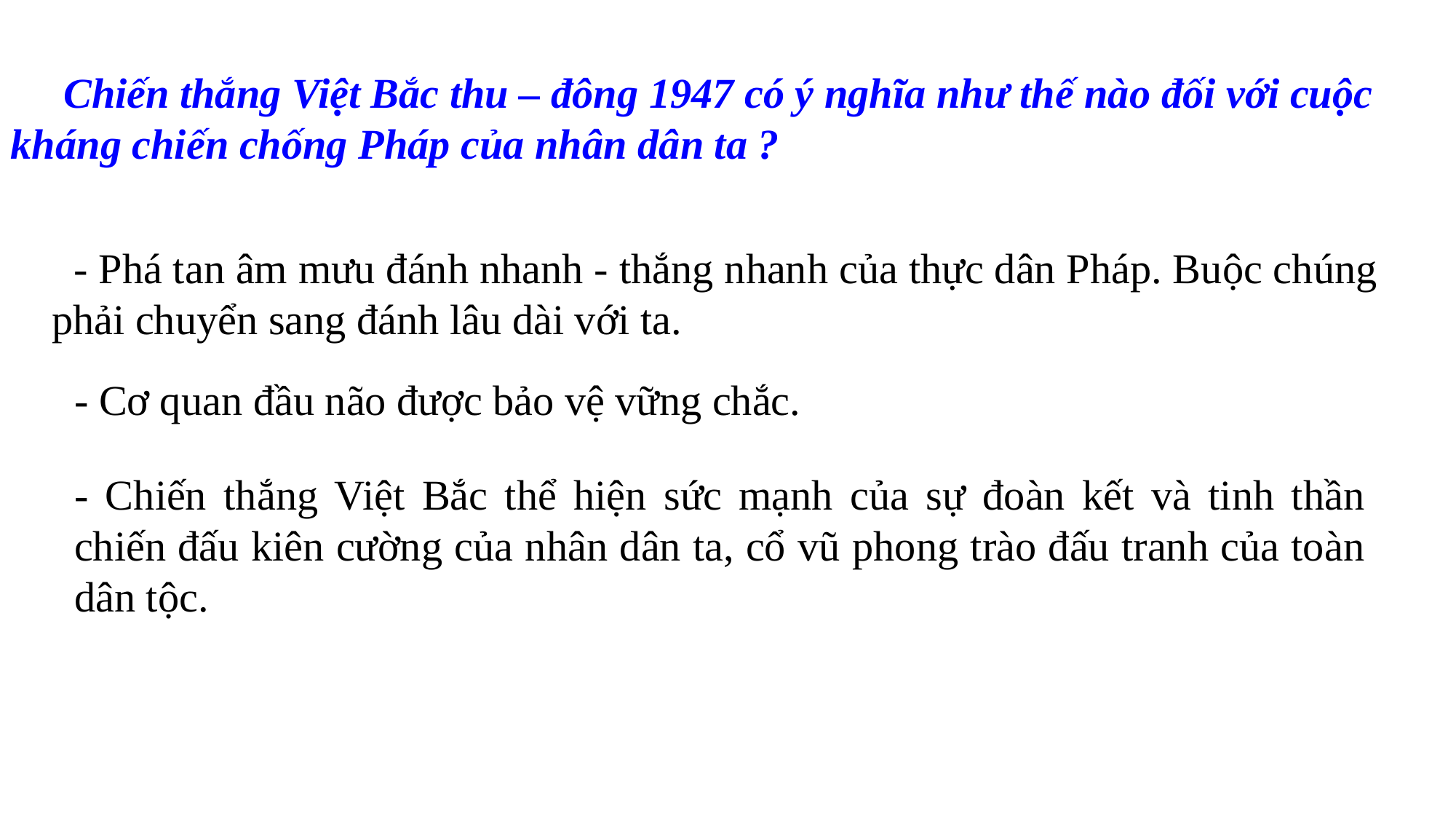

Chiến thắng Việt Bắc thu – đông 1947 có ý nghĩa như thế nào đối với cuộc kháng chiến chống Pháp của nhân dân ta ?
  - Phá tan âm mưu đánh nhanh - thắng nhanh của thực dân Pháp. Buộc chúng phải chuyển sang đánh lâu dài với ta.
- Cơ quan đầu não được bảo vệ vững chắc.
- Chiến thắng Việt Bắc thể hiện sức mạnh của sự đoàn kết và tinh thần chiến đấu kiên cường của nhân dân ta, cổ vũ phong trào đấu tranh của toàn dân tộc.